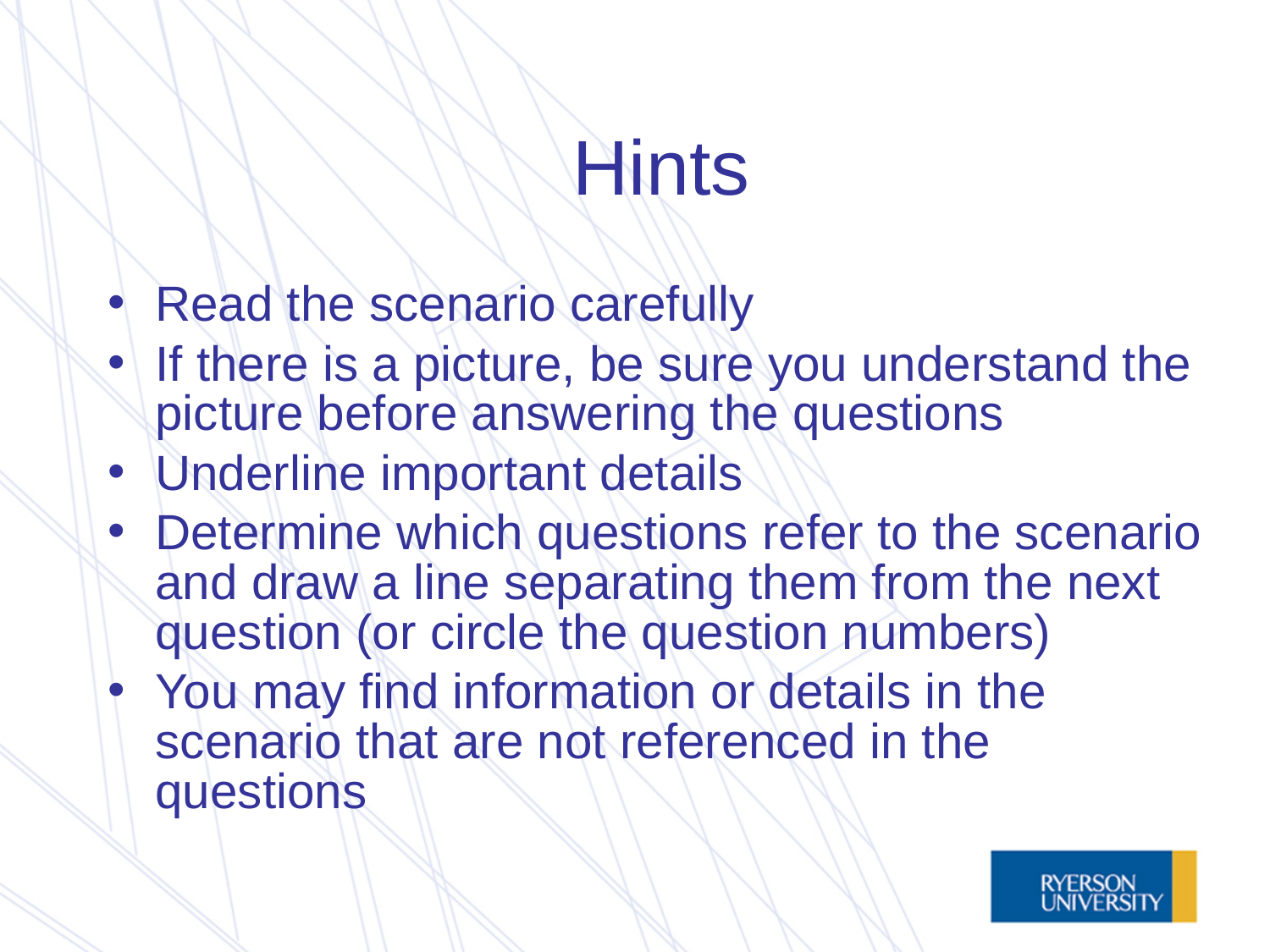

# Hints
Read the scenario carefully
If there is a picture, be sure you understand the picture before answering the questions
Underline important details
Determine which questions refer to the scenario and draw a line separating them from the next question (or circle the question numbers)‏
You may find information or details in the scenario that are not referenced in the questions